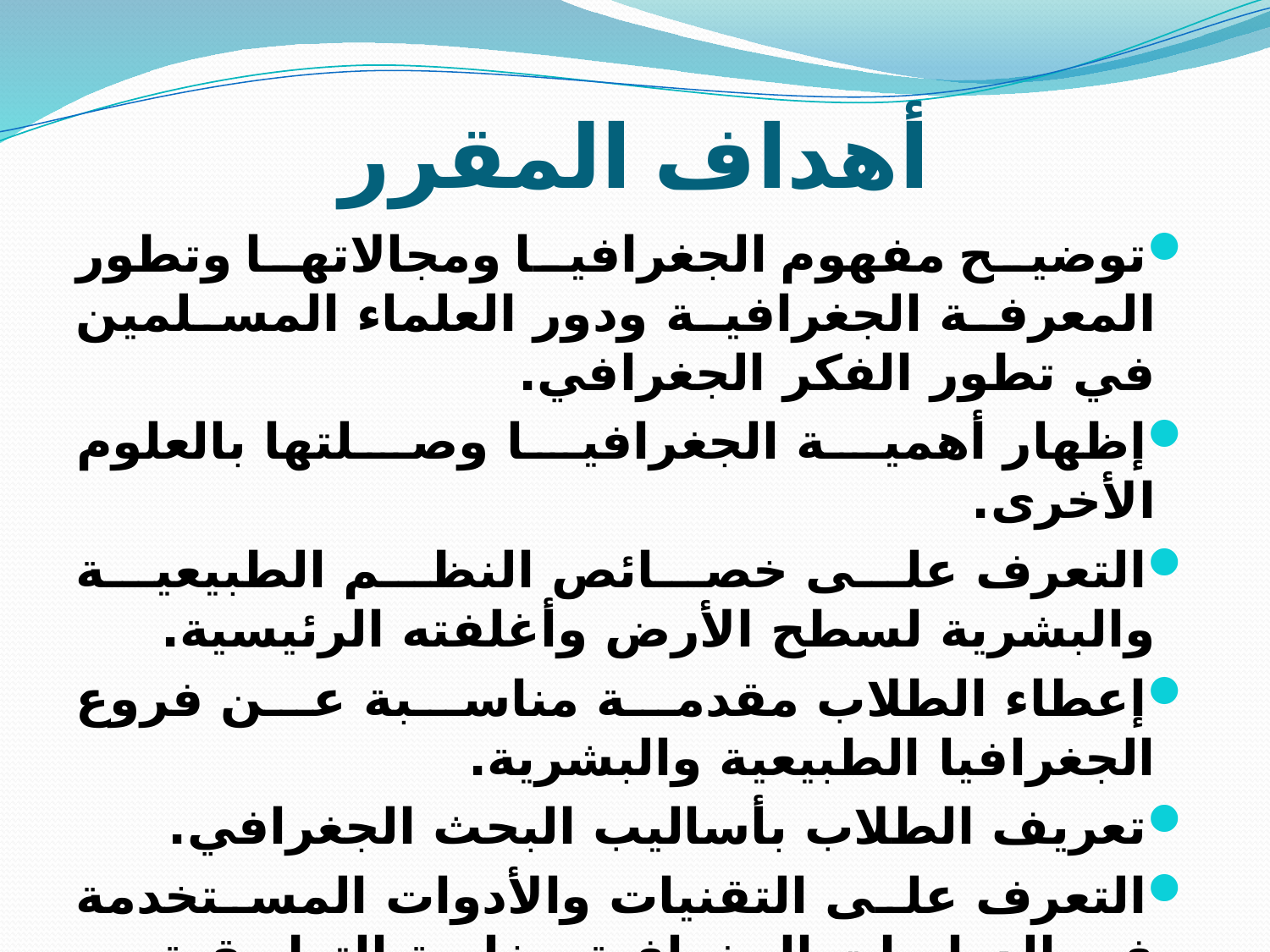

# أهداف المقرر
توضيح مفهوم الجغرافيا ومجالاتها وتطور المعرفة الجغرافية ودور العلماء المسلمين في تطور الفكر الجغرافي.
إظهار أهمية الجغرافيا وصلتها بالعلوم الأخرى.
التعرف على خصائص النظم الطبيعية والبشرية لسطح الأرض وأغلفته الرئيسية.
إعطاء الطلاب مقدمة مناسبة عن فروع الجغرافيا الطبيعية والبشرية.
تعريف الطلاب بأساليب البحث الجغرافي.
التعرف على التقنيات والأدوات المستخدمة في الدراسات الجغرافية وخاصة التطبيقية.